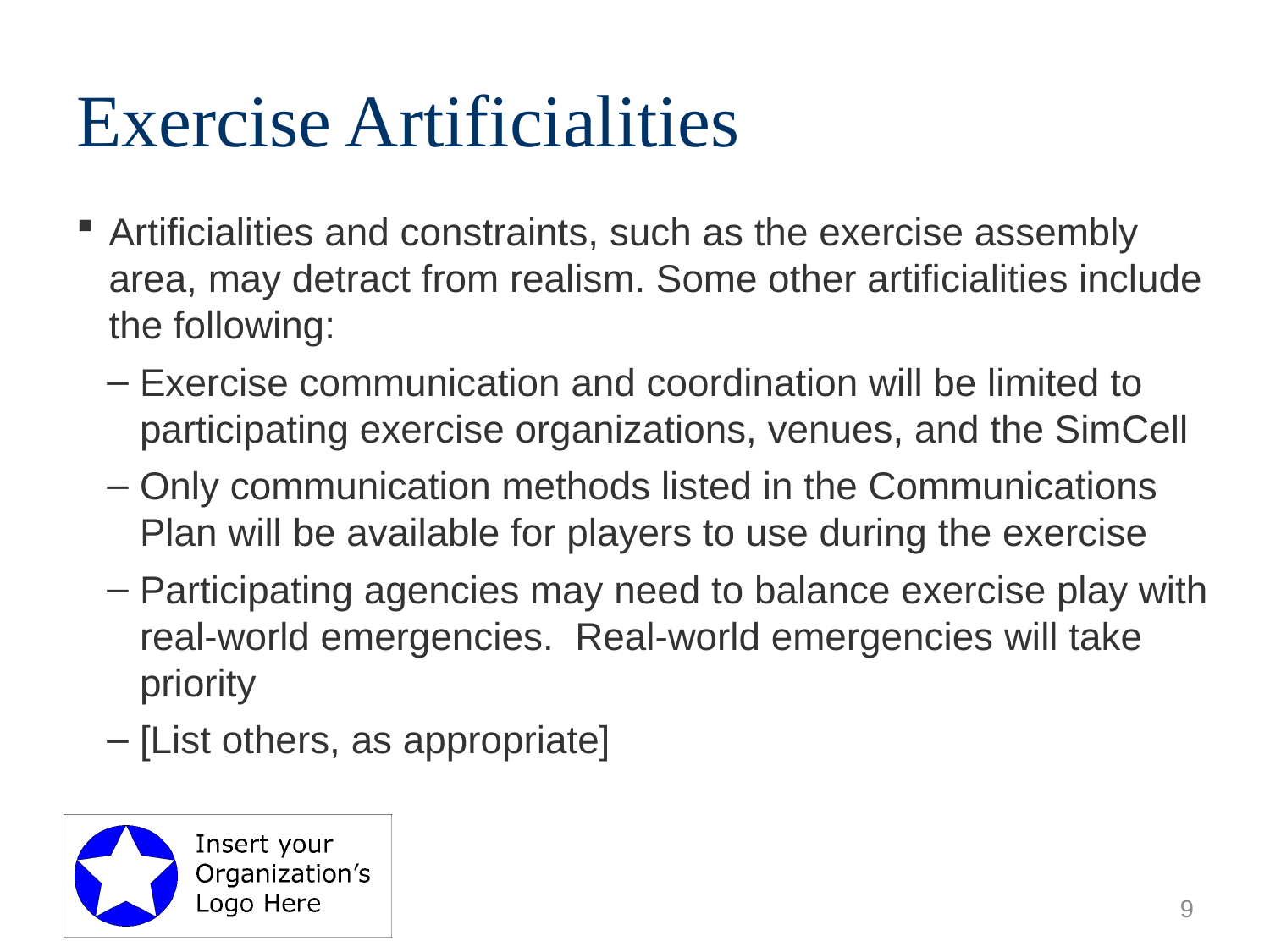

# Exercise Artificialities
Artificialities and constraints, such as the exercise assembly area, may detract from realism. Some other artificialities include the following:
Exercise communication and coordination will be limited to participating exercise organizations, venues, and the SimCell
Only communication methods listed in the Communications Plan will be available for players to use during the exercise
Participating agencies may need to balance exercise play with real-world emergencies.  Real-world emergencies will take priority
[List others, as appropriate]
9